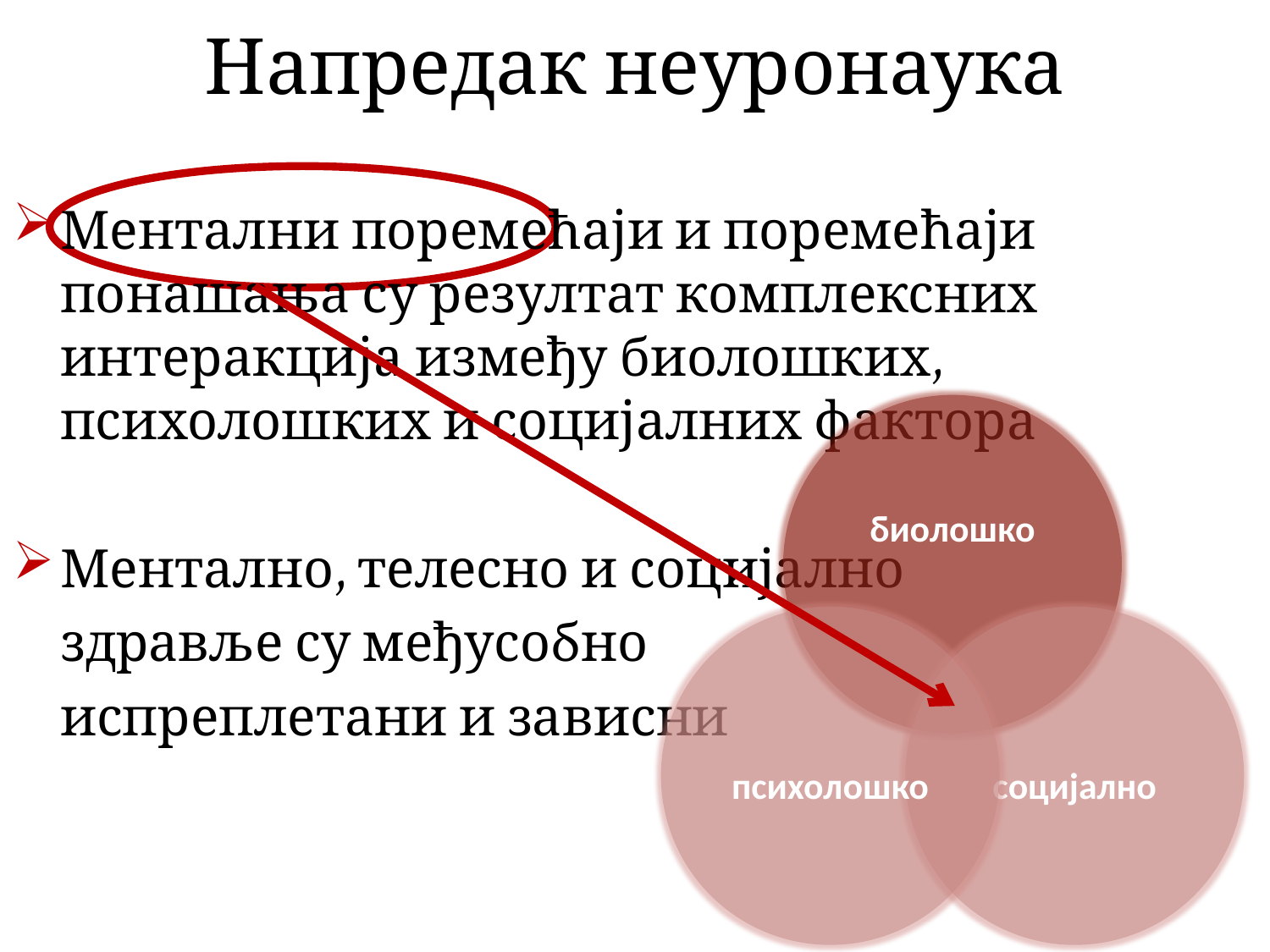

# Напредак неуронаука

Ментални поремећаји и поремећаји понашања су резултат комплексних интеракција између биолошких, психолошких и социјалних фактора

Ментално, телесно и социјално
	здравље су међусобно
	испреплетани и зависни

биолошко
социјално
психолошко